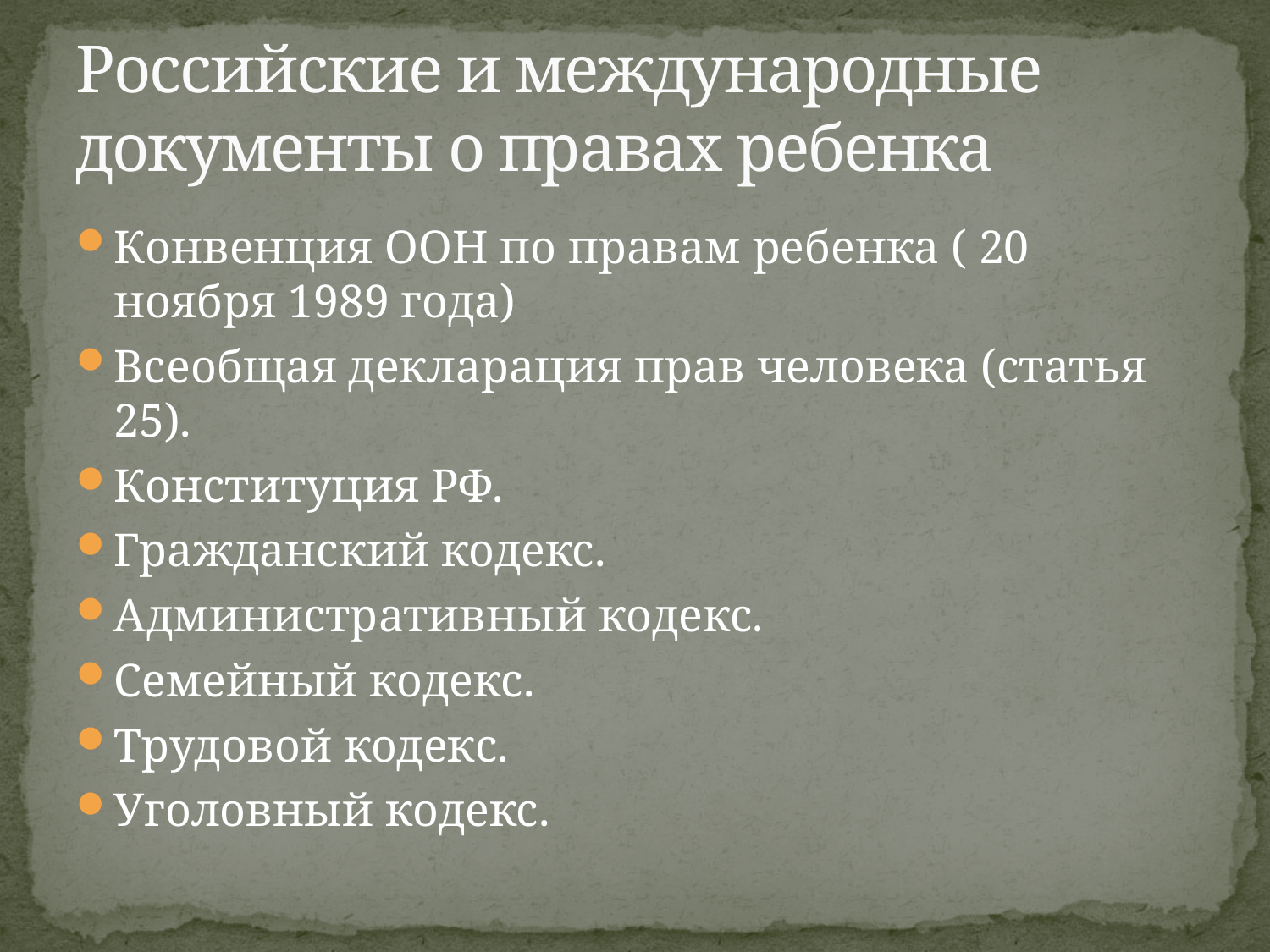

# Российские и международные документы о правах ребенка
Конвенция ООН по правам ребенка ( 20 ноября 1989 года)
Всеобщая декларация прав человека (статья 25).
Конституция РФ.
Гражданский кодекс.
Административный кодекс.
Семейный кодекс.
Трудовой кодекс.
Уголовный кодекс.